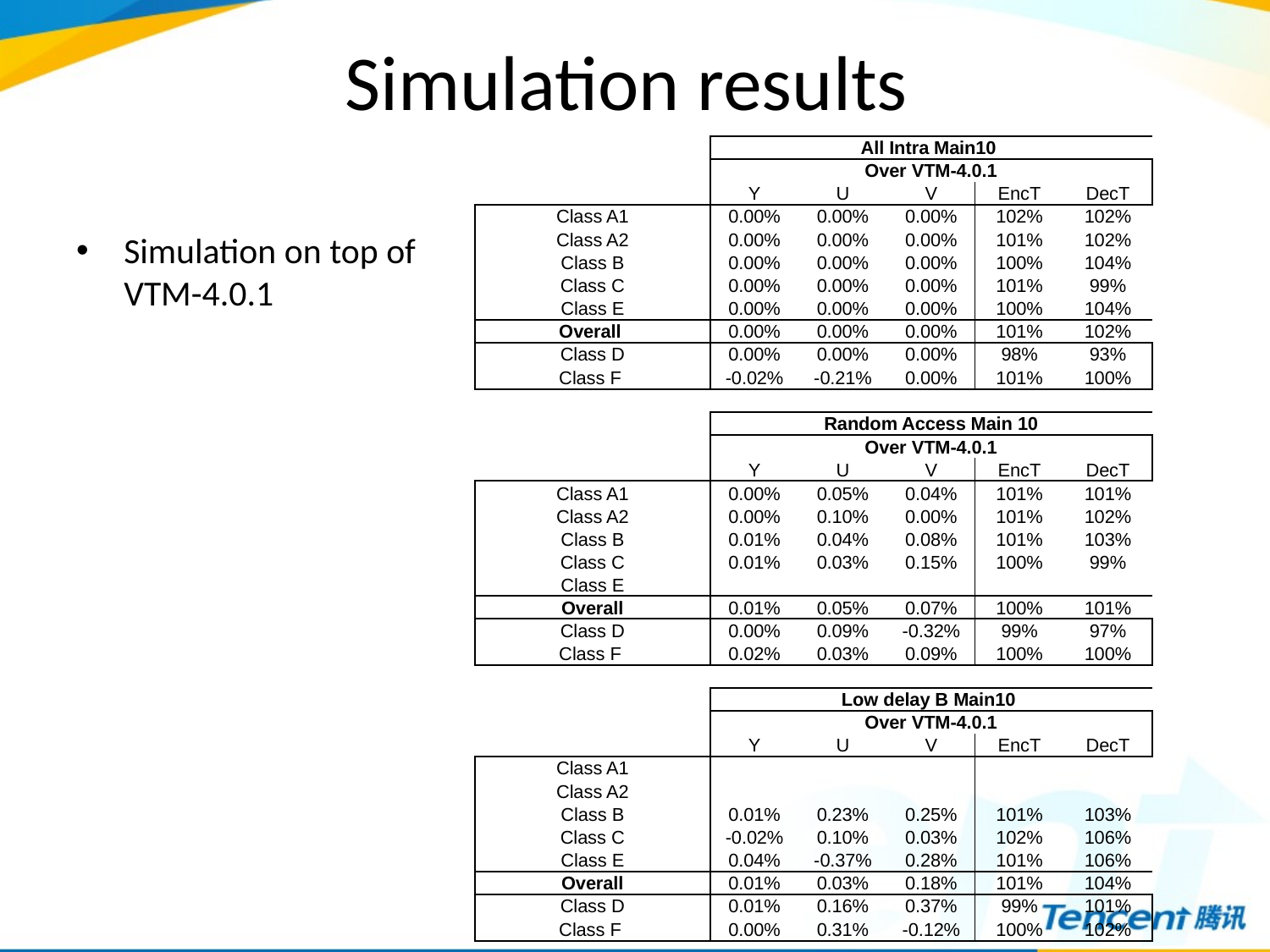

# Simulation results
|  | All Intra Main10 |  |  |  |  |
| --- | --- | --- | --- | --- | --- |
|  | Over VTM-4.0.1 |  |  |  |  |
|  | Y | U | V | EncT | DecT |
| Class A1 | 0.00% | 0.00% | 0.00% | 102% | 102% |
| Class A2 | 0.00% | 0.00% | 0.00% | 101% | 102% |
| Class B | 0.00% | 0.00% | 0.00% | 100% | 104% |
| Class C | 0.00% | 0.00% | 0.00% | 101% | 99% |
| Class E | 0.00% | 0.00% | 0.00% | 100% | 104% |
| Overall | 0.00% | 0.00% | 0.00% | 101% | 102% |
| Class D | 0.00% | 0.00% | 0.00% | 98% | 93% |
| Class F | -0.02% | -0.21% | 0.00% | 101% | 100% |
|  |  |  |  |  |  |
|  | Random Access Main 10 |  |  |  |  |
|  | Over VTM-4.0.1 |  |  |  |  |
|  | Y | U | V | EncT | DecT |
| Class A1 | 0.00% | 0.05% | 0.04% | 101% | 101% |
| Class A2 | 0.00% | 0.10% | 0.00% | 101% | 102% |
| Class B | 0.01% | 0.04% | 0.08% | 101% | 103% |
| Class C | 0.01% | 0.03% | 0.15% | 100% | 99% |
| Class E |  |  |  |  |  |
| Overall | 0.01% | 0.05% | 0.07% | 100% | 101% |
| Class D | 0.00% | 0.09% | -0.32% | 99% | 97% |
| Class F | 0.02% | 0.03% | 0.09% | 100% | 100% |
|  |  |  |  |  |  |
|  | Low delay B Main10 |  |  |  |  |
|  | Over VTM-4.0.1 |  |  |  |  |
|  | Y | U | V | EncT | DecT |
| Class A1 |  |  |  |  |  |
| Class A2 |  |  |  |  |  |
| Class B | 0.01% | 0.23% | 0.25% | 101% | 103% |
| Class C | -0.02% | 0.10% | 0.03% | 102% | 106% |
| Class E | 0.04% | -0.37% | 0.28% | 101% | 106% |
| Overall | 0.01% | 0.03% | 0.18% | 101% | 104% |
| Class D | 0.01% | 0.16% | 0.37% | 99% | 101% |
| Class F | 0.00% | 0.31% | -0.12% | 100% | 102% |
Simulation on top of VTM-4.0.1